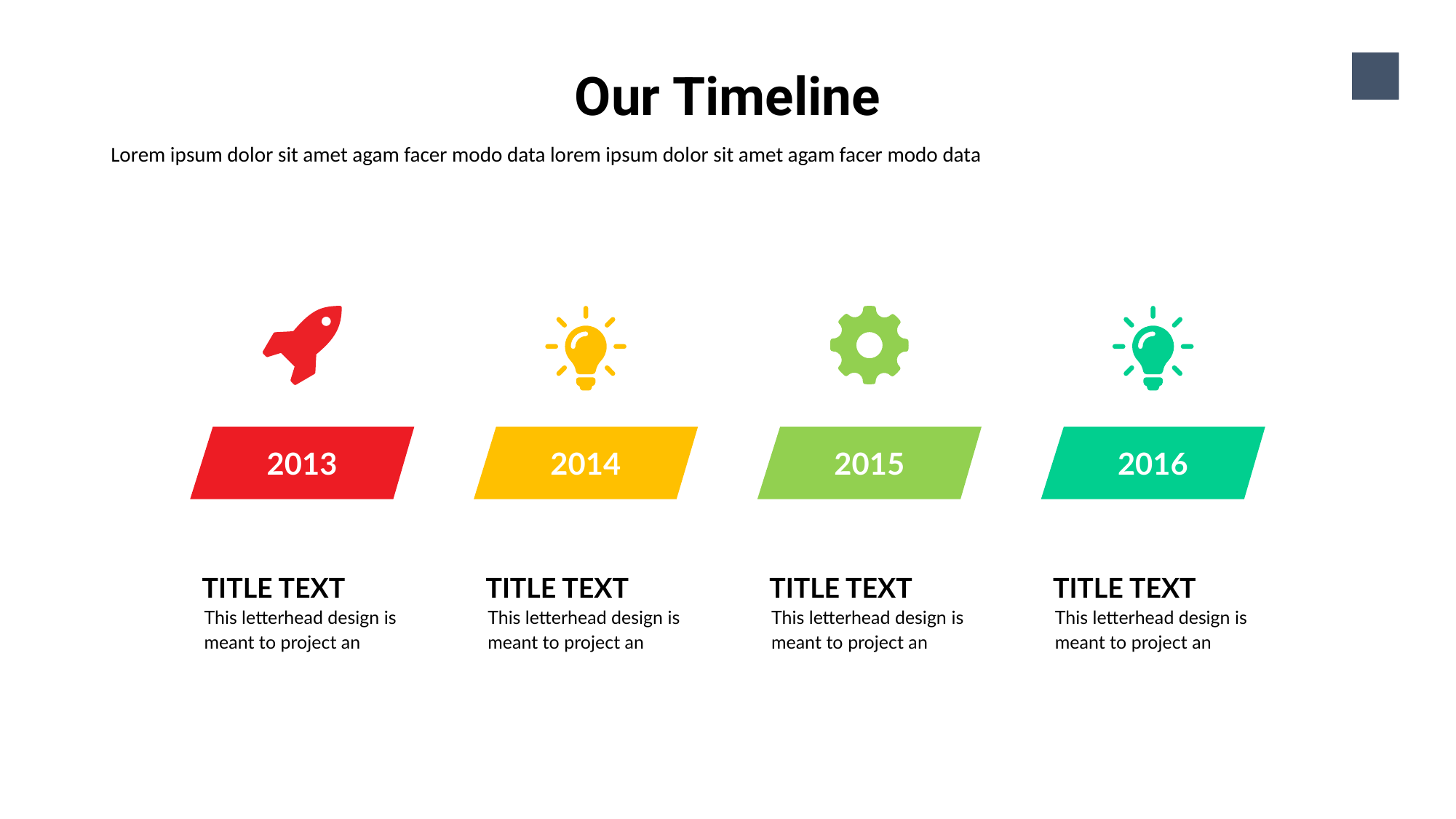

Our Timeline
14
Lorem ipsum dolor sit amet agam facer modo data lorem ipsum dolor sit amet agam facer modo data

2013
2014
2015
2016
TITLE TEXT
This letterhead design is meant to project an
TITLE TEXT
This letterhead design is meant to project an
TITLE TEXT
This letterhead design is meant to project an
TITLE TEXT
This letterhead design is meant to project an